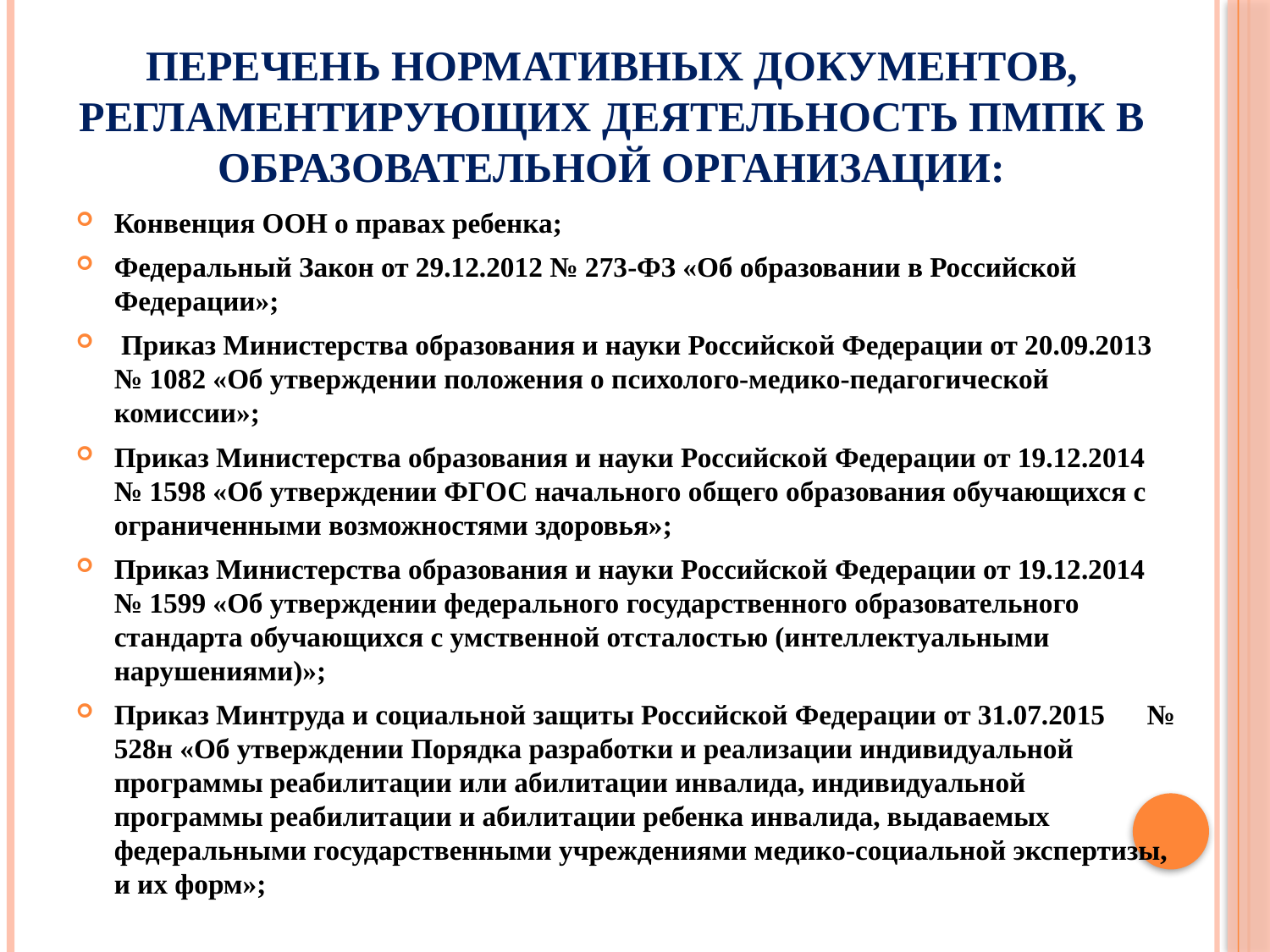

# Перечень нормативных документов, регламентирующих деятельность ПМПк в образовательной организации:
Конвенция ООН о правах ребенка;
Федеральный Закон от 29.12.2012 № 273-ФЗ «Об образовании в Российской Федерации»;
 Приказ Министерства образования и науки Российской Федерации от 20.09.2013 № 1082 «Об утверждении положения о психолого-медико-педагогической комиссии»;
Приказ Министерства образования и науки Российской Федерации от 19.12.2014 № 1598 «Об утверждении ФГОС начального общего образования обучающихся с ограниченными возможностями здоровья»;
Приказ Министерства образования и науки Российской Федерации от 19.12.2014 № 1599 «Об утверждении федерального государственного образовательного стандарта обучающихся с умственной отсталостью (интеллектуальными нарушениями)»;
Приказ Минтруда и социальной защиты Российской Федерации от 31.07.2015      № 528н «Об утверждении Порядка разработки и реализации индивидуальной программы реабилитации или абилитации инвалида, индивидуальной программы реабилитации и абилитации ребенка инвалида, выдаваемых федеральными государственными учреждениями медико-социальной экспертизы, и их форм»;